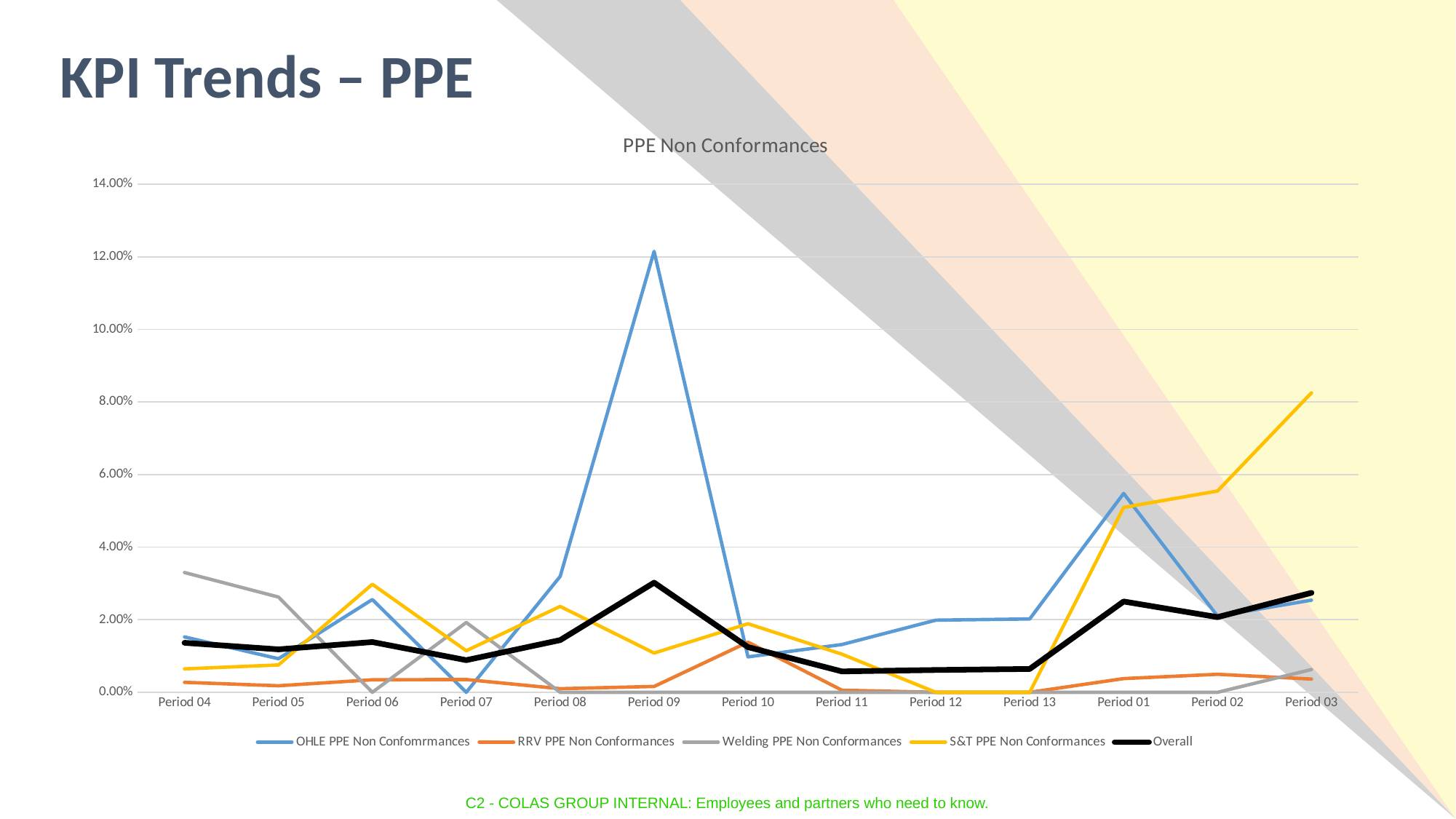

KPI Trends – PPE

### Chart: PPE Non Conformances

| Category | OHLE PPE Non Confomrmances | RRV PPE Non Conformances | Welding PPE Non Conformances | S&T PPE Non Conformances | Overall |
|---|---|---|---|---|---|
| Period 04 | 0.015254237288135594 | 0.0027412280701754384 | 0.032998350082495874 | 0.006450186874573002 | 0.013630518394267599 |
| Period 05 | 0.009244992295839754 | 0.0017959313413858868 | 0.026248725790010193 | 0.007532163513573076 | 0.011822105811528035 |
| Period 06 | 0.025559105431309903 | 0.0034386168260407616 | 0.0 | 0.02976404750519439 | 0.013836273975037876 |
| Period 07 | 0.0 | 0.0035063113604488078 | 0.019230769230769232 | 0.011449360394573354 | 0.008854888540579614 |
| Period 08 | 0.031914893617021274 | 0.0009864267676767675 | 0.0 | 0.023665436141826986 | 0.014379304959493956 |
| Period 09 | 0.12149532710280374 | 0.001607131929276192 | 0.0 | 0.010814101723192632 | 0.030202115569857933 |
| Period 10 | 0.00975609756097561 | 0.01381159129185272 | 0.0 | 0.018885668163356767 | 0.012442810634564068 |
| Period 11 | 0.013157894736842105 | 0.0005767012687427913 | 0.0 | 0.01049761522963694 | 0.0057471667428344595 |
| Period 12 | 0.019867549668874173 | 0.0 | 0.0 | 0.0 | 0.006144246731938058 |
| Period 13 | 0.020202020202020204 | 0.0 | 0.0 | 0.0 | 0.006427184946156794 |
| Period 01 | 0.0547945205479452 | 0.003771805752003772 | 0.0 | 0.05092406588991563 | 0.025010066165345263 |
| Period 02 | 0.02097902097902098 | 0.004962094555690614 | 0.0 | 0.055456840781210395 | 0.020710795880574083 |
| Period 03 | 0.025380710659898477 | 0.003638802392360151 | 0.006272530641672674 | 0.08251136198162157 | 0.027398557749170833 |